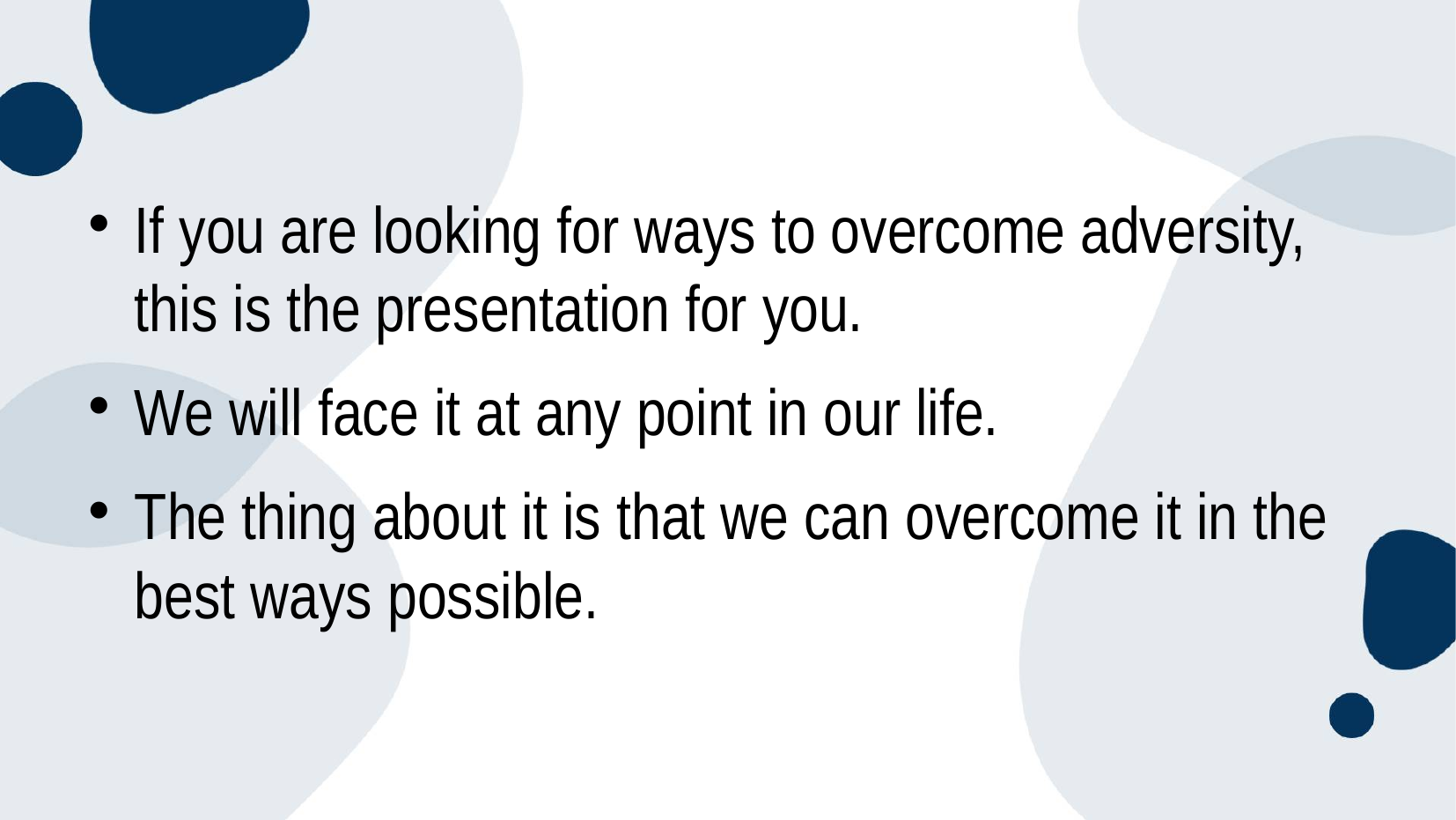

#
If you are looking for ways to overcome adversity, this is the presentation for you.
We will face it at any point in our life.
The thing about it is that we can overcome it in the best ways possible.